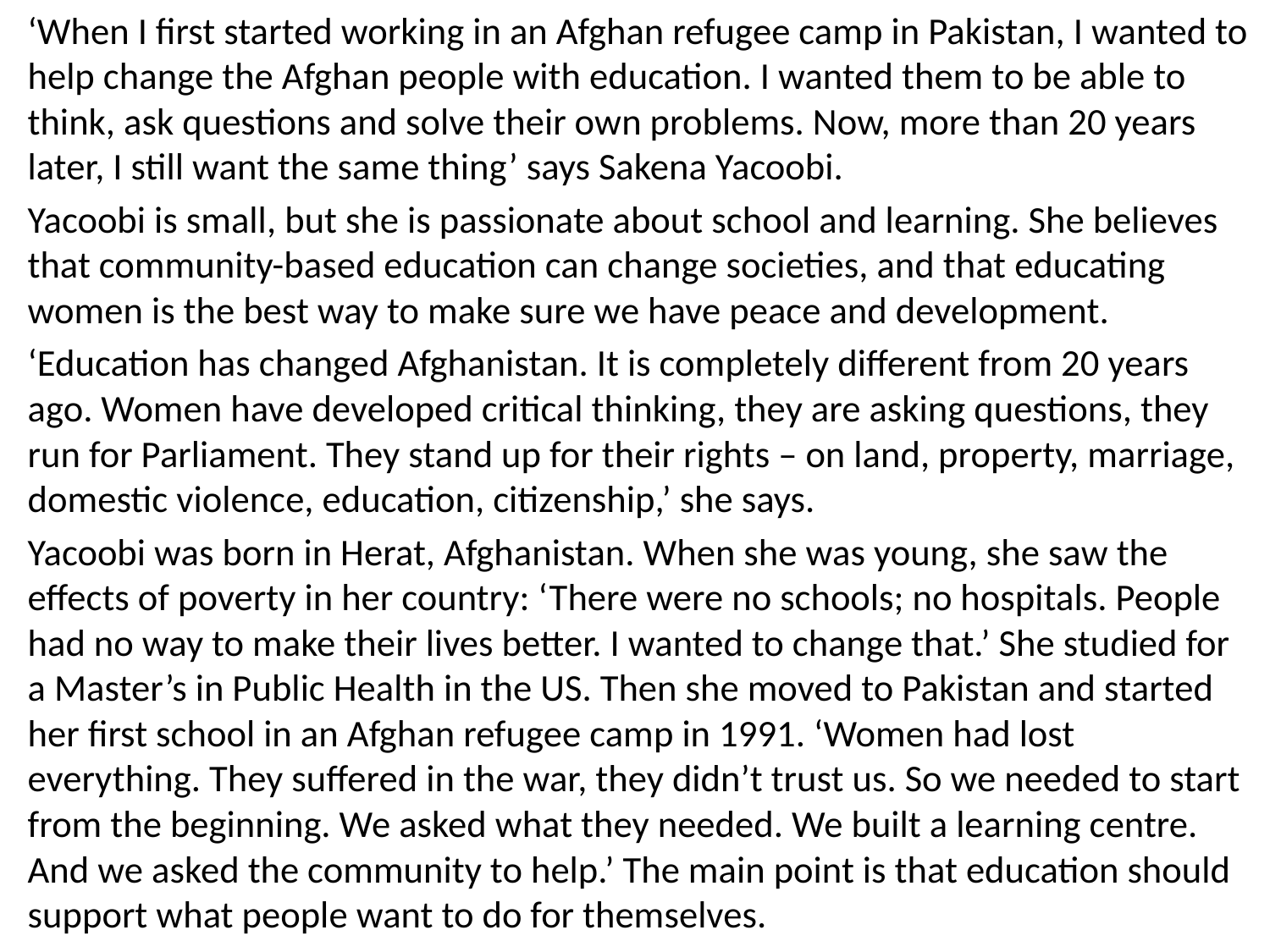

‘When I first started working in an Afghan refugee camp in Pakistan, I wanted to help change the Afghan people with education. I wanted them to be able to think, ask questions and solve their own problems. Now, more than 20 years later, I still want the same thing’ says Sakena Yacoobi.
Yacoobi is small, but she is passionate about school and learning. She believes that community-based education can change societies, and that educating women is the best way to make sure we have peace and development.
‘Education has changed Afghanistan. It is completely different from 20 years ago. Women have developed critical thinking, they are asking questions, they run for Parliament. They stand up for their rights – on land, property, marriage, domestic violence, education, citizenship,’ she says.
Yacoobi was born in Herat, Afghanistan. When she was young, she saw the effects of poverty in her country: ‘There were no schools; no hospitals. People had no way to make their lives better. I wanted to change that.’ She studied for a Master’s in Public Health in the US. Then she moved to Pakistan and started her first school in an Afghan refugee camp in 1991. ‘Women had lost everything. They suffered in the war, they didn’t trust us. So we needed to start from the beginning. We asked what they needed. We built a learning centre. And we asked the community to help.’ The main point is that education should support what people want to do for themselves.